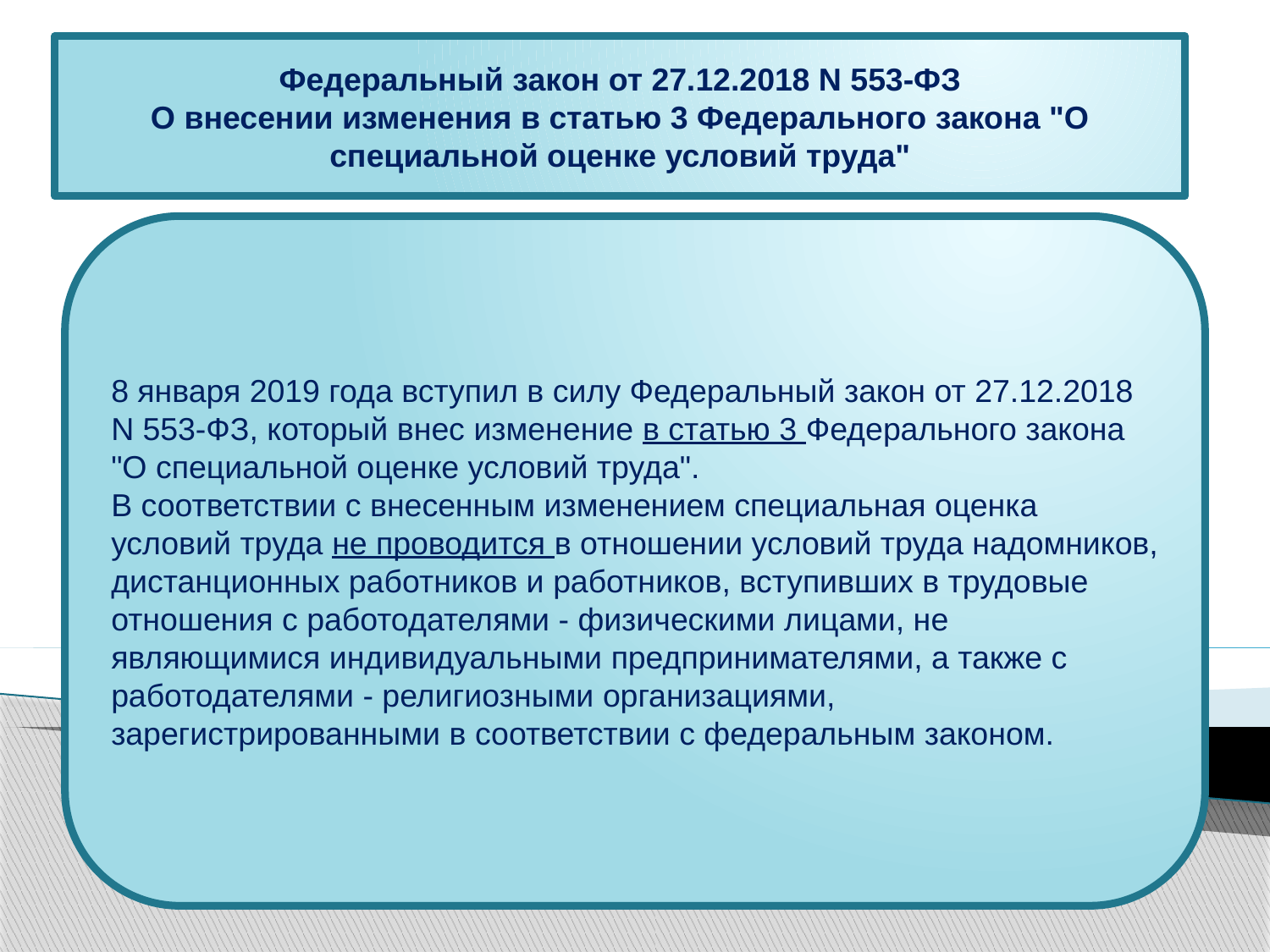

Федеральный закон от 27.12.2018 N 553-ФЗ
О внесении изменения в статью 3 Федерального закона "О специальной оценке условий труда"
8 января 2019 года вступил в силу Федеральный закон от 27.12.2018 N 553-ФЗ, который внес изменение в статью 3 Федерального закона "О специальной оценке условий труда".
В соответствии с внесенным изменением специальная оценка условий труда не проводится в отношении условий труда надомников, дистанционных работников и работников, вступивших в трудовые отношения с работодателями - физическими лицами, не являющимися индивидуальными предпринимателями, а также с работодателями - религиозными организациями, зарегистрированными в соответствии с федеральным законом.